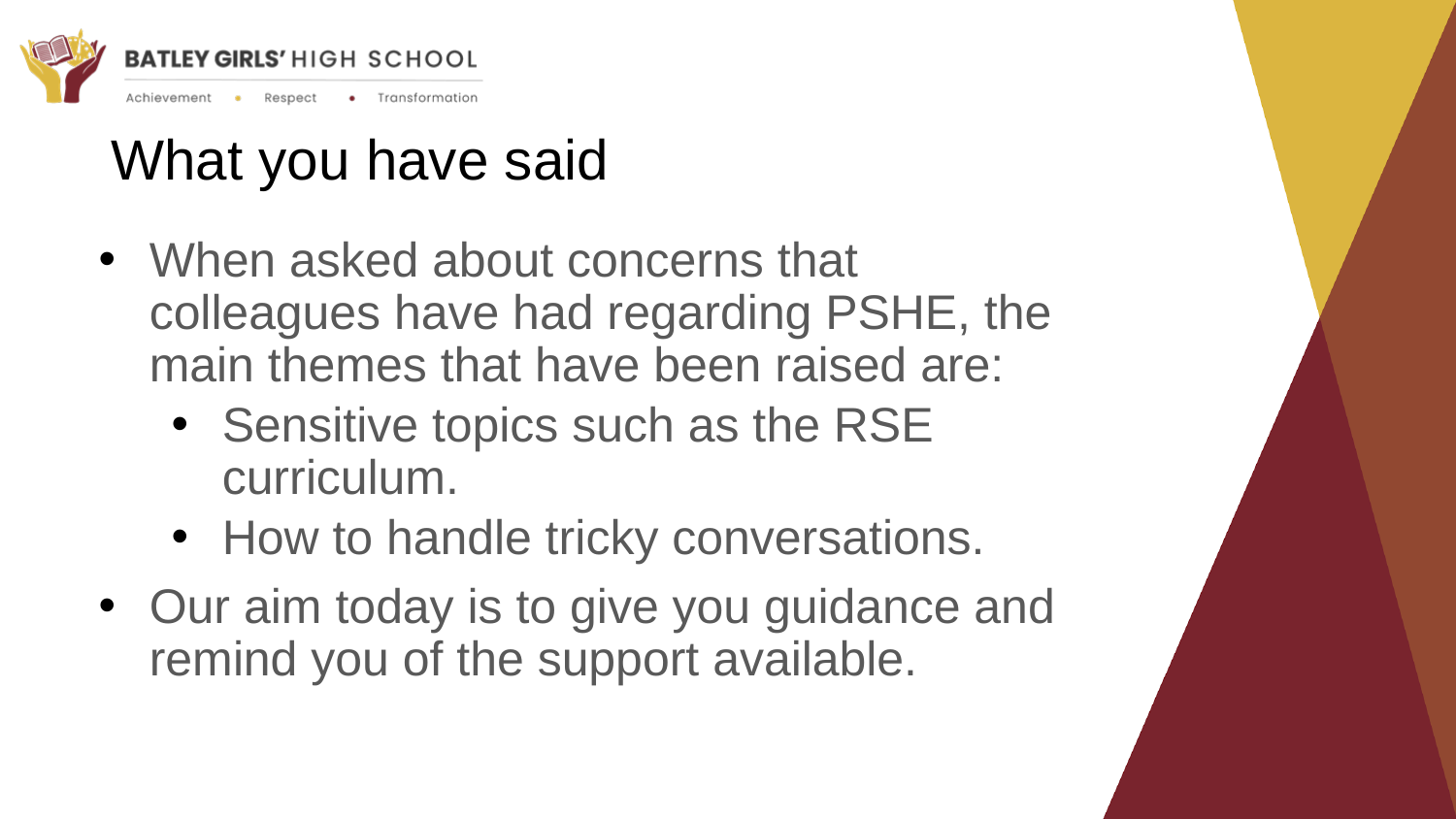

# What you have said
When asked about concerns that colleagues have had regarding PSHE, the main themes that have been raised are:
Sensitive topics such as the RSE curriculum.
How to handle tricky conversations.
Our aim today is to give you guidance and remind you of the support available.